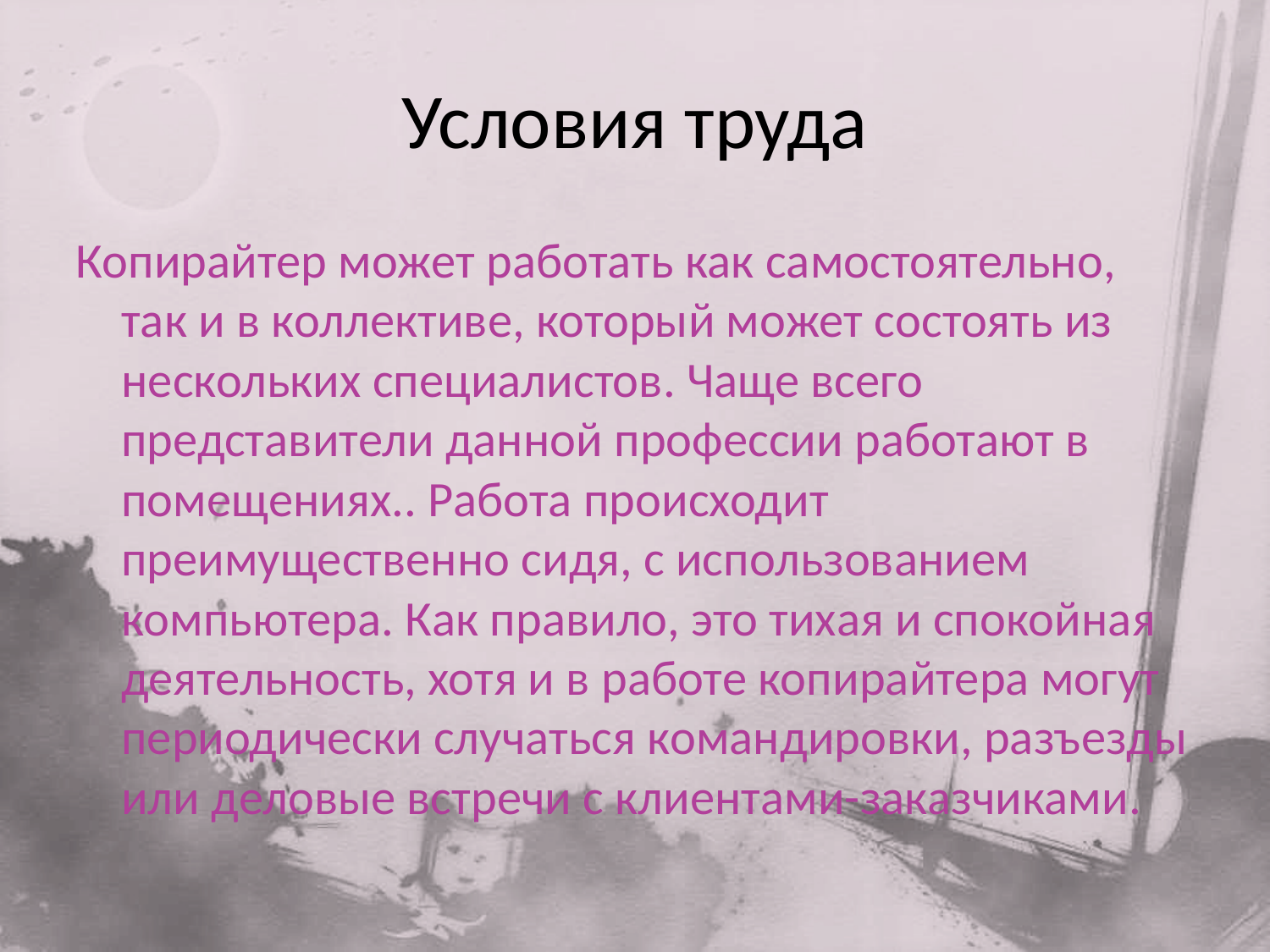

# Условия труда
Копирайтер может работать как самостоятельно, так и в коллективе, который может состоять из нескольких специалистов. Чаще всего представители данной профессии работают в помещениях.. Работа происходит преимущественно сидя, с использованием компьютера. Как правило, это тихая и спокойная деятельность, хотя и в работе копирайтера могут периодически случаться командировки, разъезды или деловые встречи с клиентами-заказчиками.